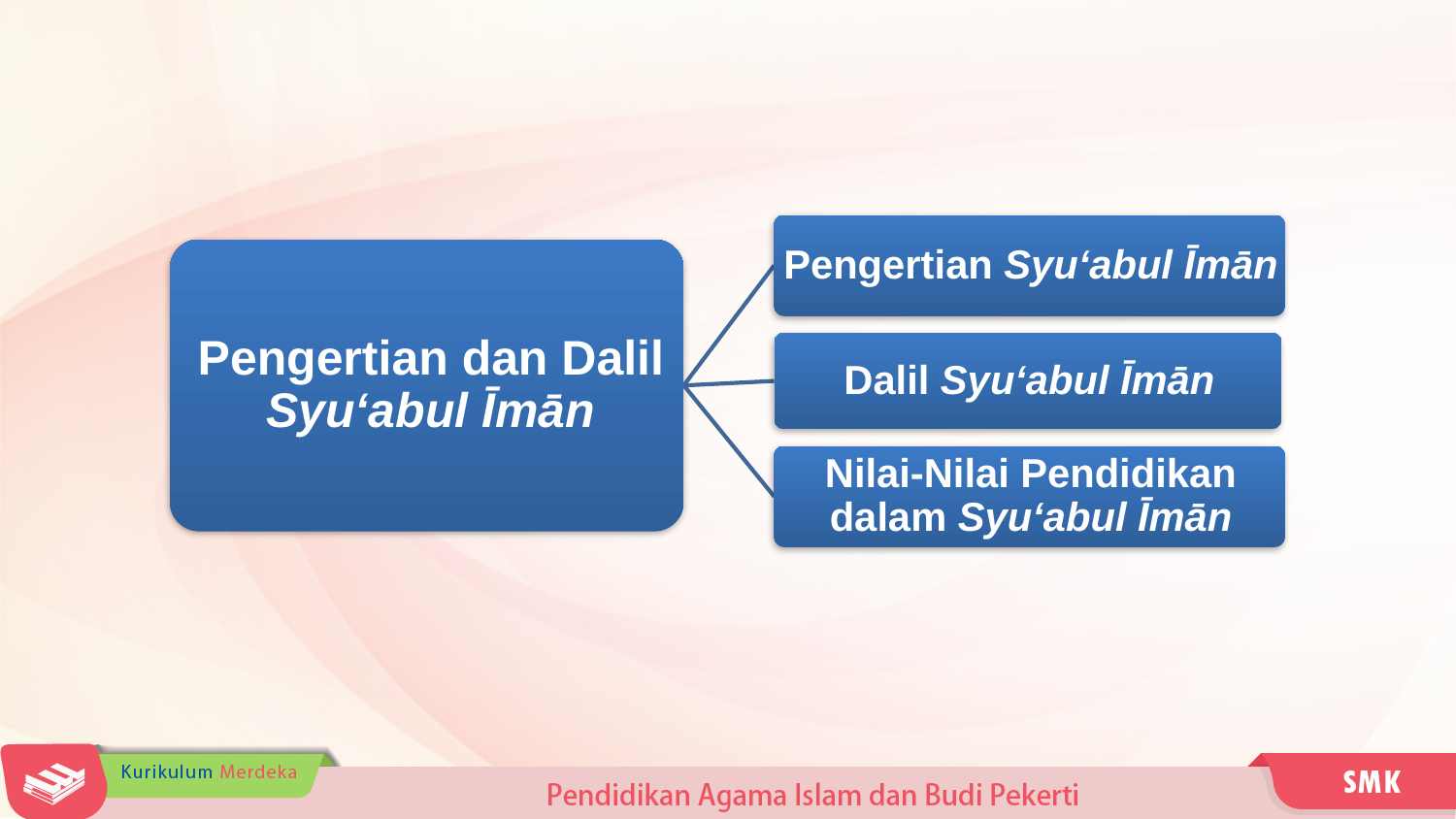

Pengertian dan Dalil Syu‘abul Īmān

Pengertian Syu‘abul Īmān

Dalil Syu‘abul Īmān

Nilai-Nilai Pendidikan dalam Syu‘abul Īmān